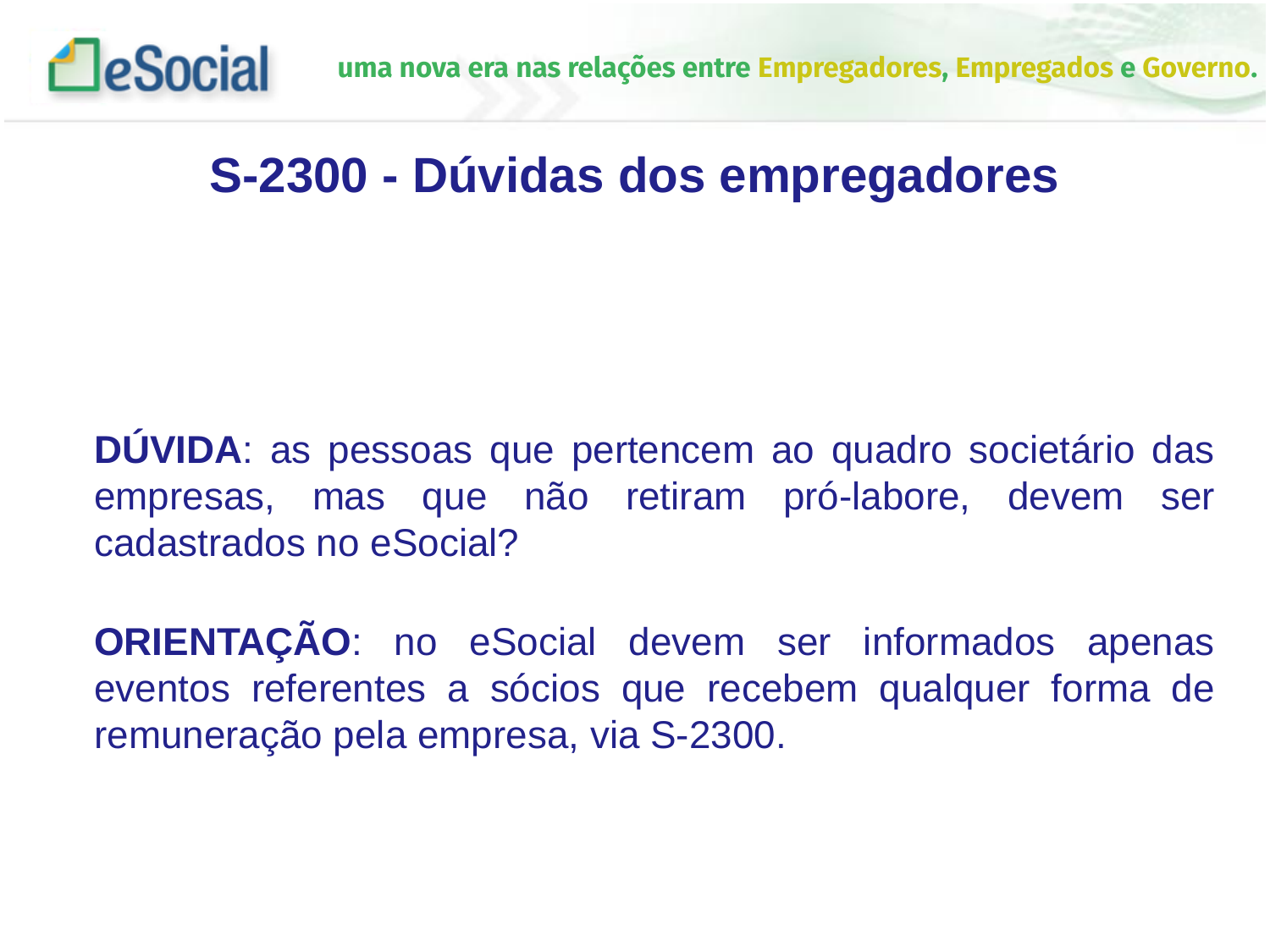

S-2300 - Dúvidas dos empregadores

DÚVIDA: as pessoas que pertencem ao quadro societário das empresas, mas que não retiram pró-labore, devem ser cadastrados no eSocial?

ORIENTAÇÃO: no eSocial devem ser informados apenas eventos referentes a sócios que recebem qualquer forma de remuneração pela empresa, via S-2300.